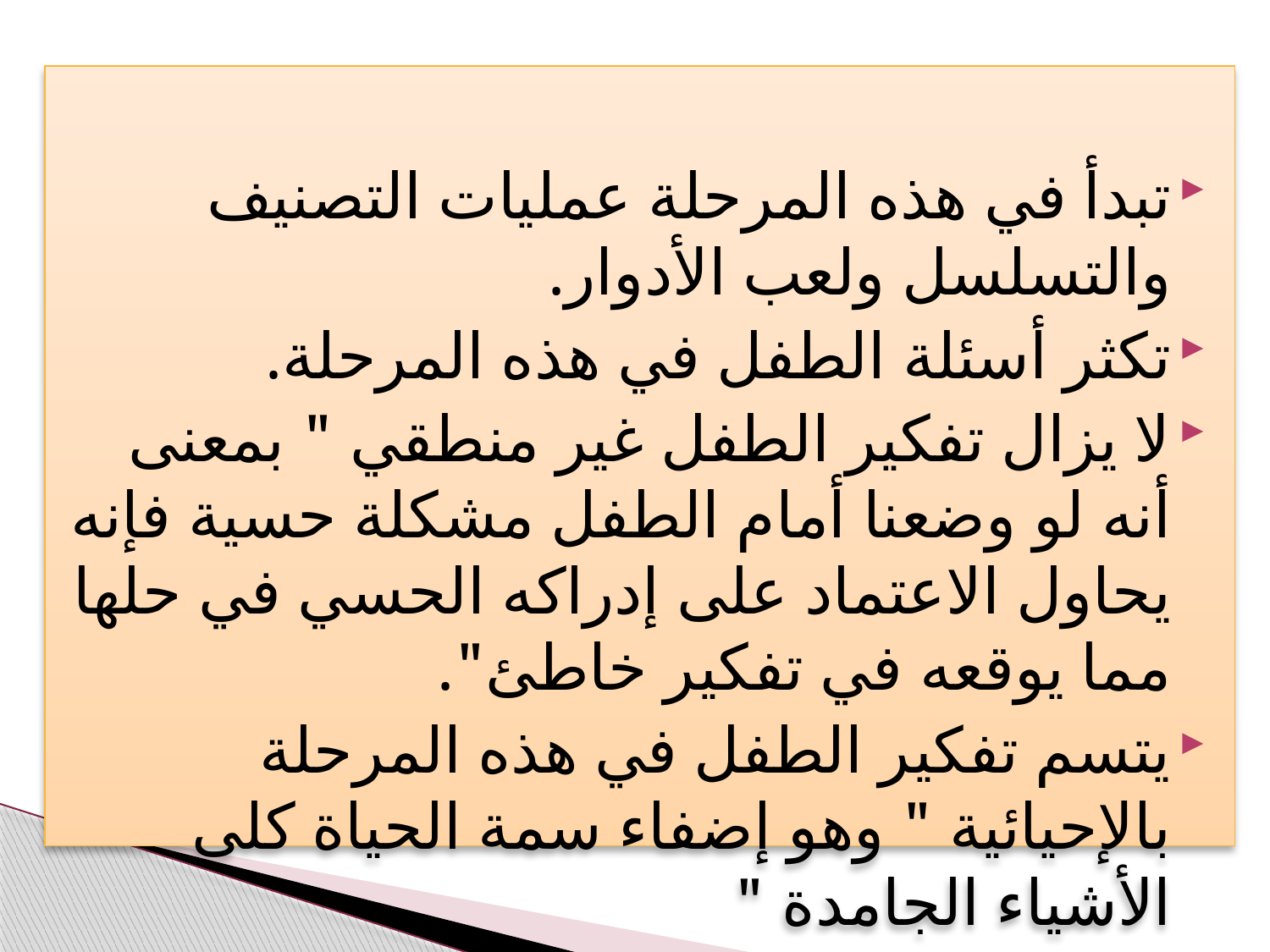

تبدأ في هذه المرحلة عمليات التصنيف والتسلسل ولعب الأدوار.
تكثر أسئلة الطفل في هذه المرحلة.
لا يزال تفكير الطفل غير منطقي " بمعنى أنه لو وضعنا أمام الطفل مشكلة حسية فإنه يحاول الاعتماد على إدراكه الحسي في حلها مما يوقعه في تفكير خاطئ".
يتسم تفكير الطفل في هذه المرحلة بالإحيائية " وهو إضفاء سمة الحياة كلى الأشياء الجامدة "